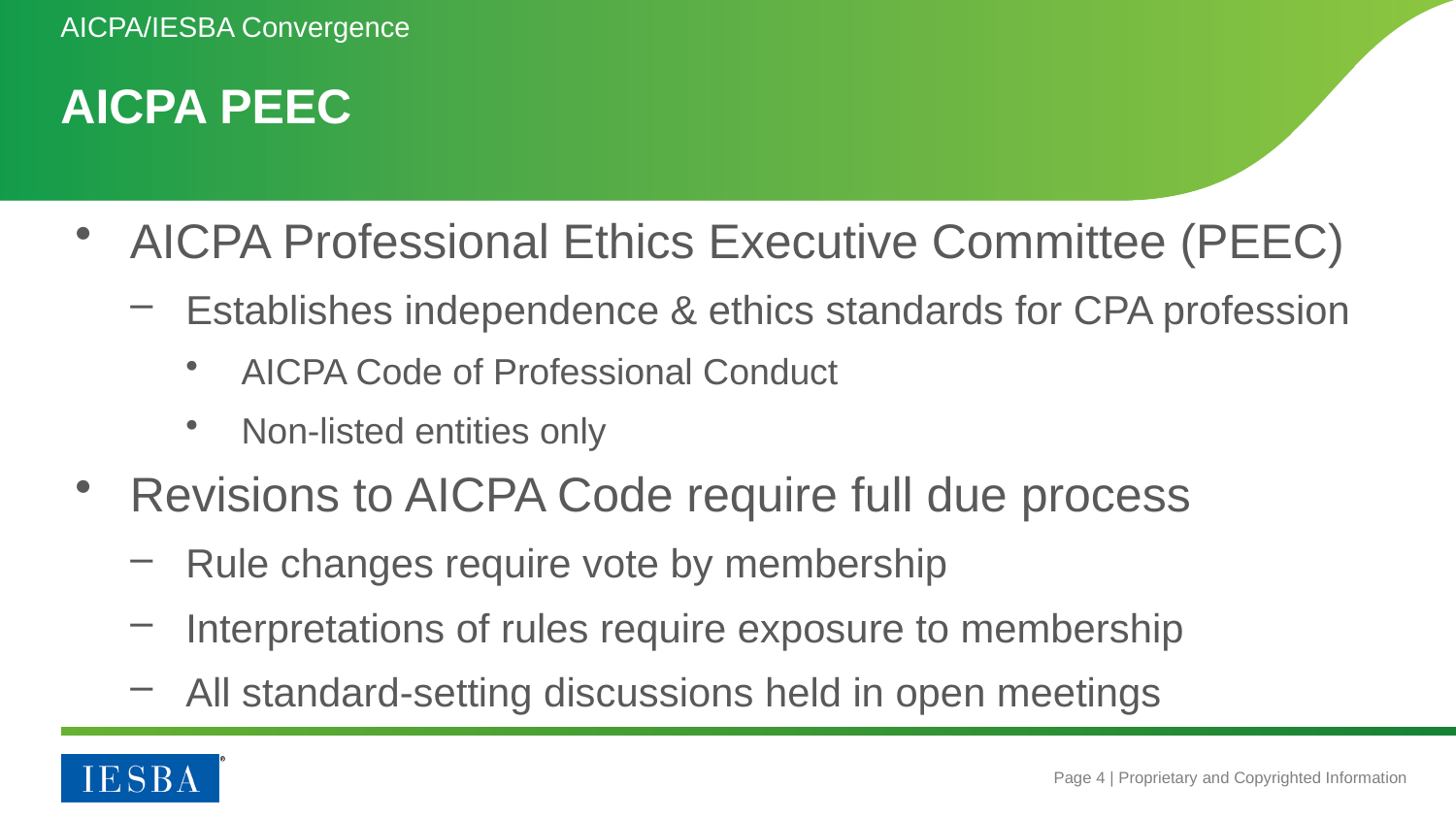

AICPA/IESBA Convergence

# AICPA PEEC
AICPA Professional Ethics Executive Committee (PEEC)
Establishes independence & ethics standards for CPA profession
AICPA Code of Professional Conduct
Non-listed entities only
Revisions to AICPA Code require full due process
Rule changes require vote by membership
Interpretations of rules require exposure to membership
All standard-setting discussions held in open meetings